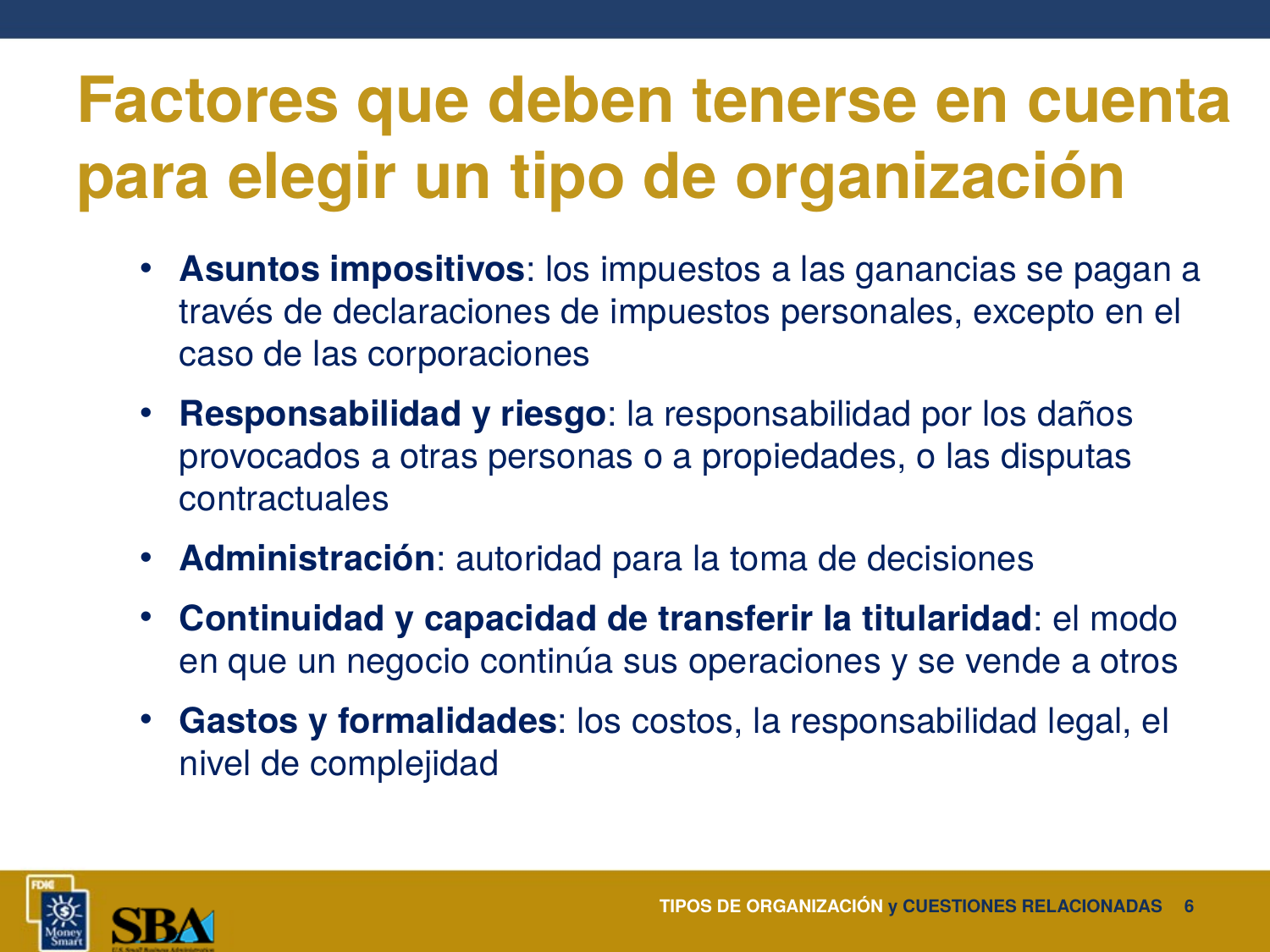

# Factores que deben tenerse en cuenta para elegir un tipo de organización

Asuntos impositivos: los impuestos a las ganancias se pagan a través de declaraciones de impuestos personales, excepto en el caso de las corporaciones
Responsabilidad y riesgo: la responsabilidad por los daños provocados a otras personas o a propiedades, o las disputas contractuales
Administración: autoridad para la toma de decisiones
Continuidad y capacidad de transferir la titularidad: el modo en que un negocio continúa sus operaciones y se vende a otros
Gastos y formalidades: los costos, la responsabilidad legal, el nivel de complejidad